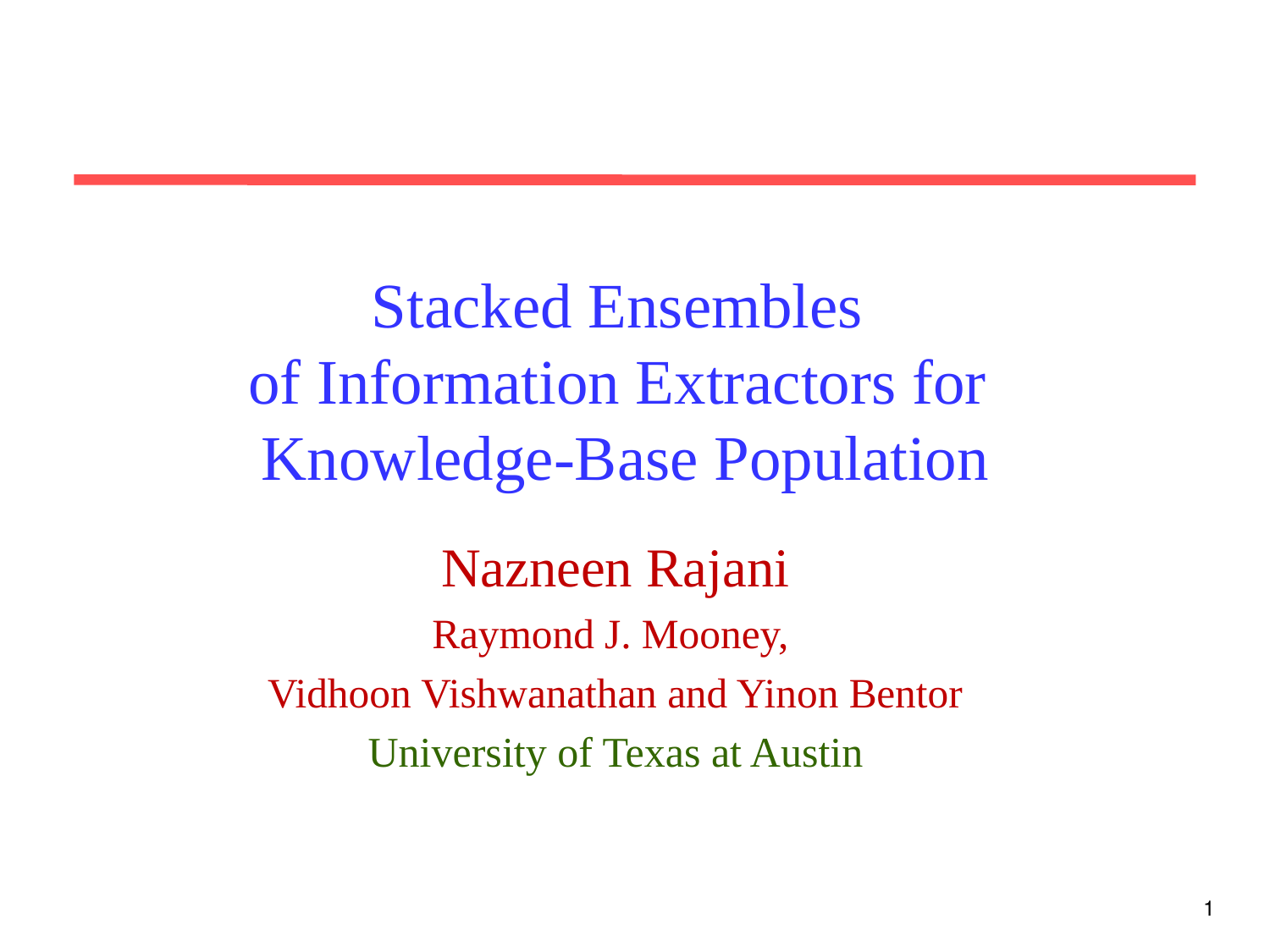

Stacked Ensembles
of Information Extractors for
Knowledge-Base Population
Nazneen Rajani
Raymond J. Mooney,
Vidhoon Vishwanathan and Yinon Bentor
University of Texas at Austin
1